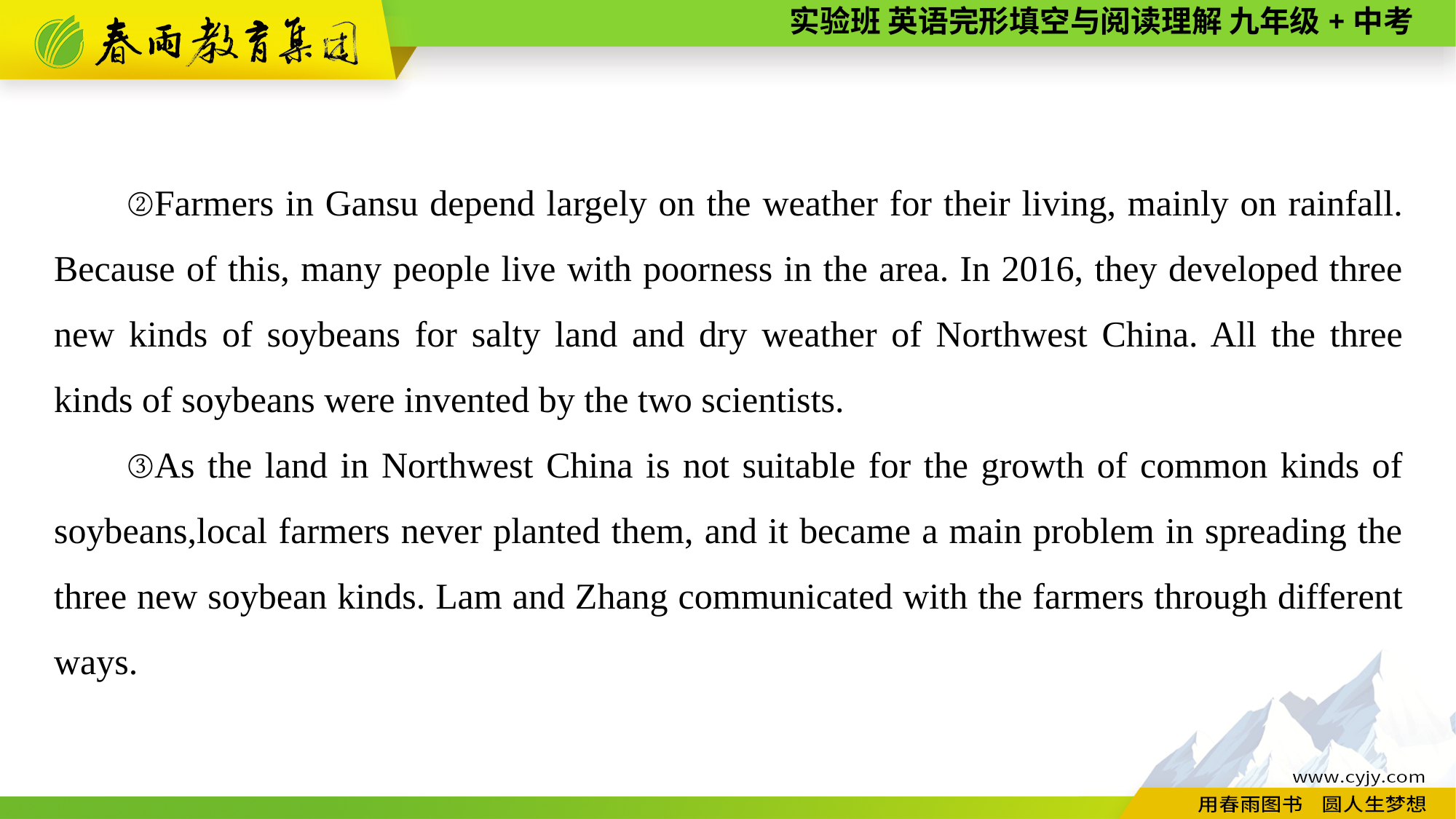

②Farmers in Gansu depend largely on the weather for their living, mainly on rainfall. Because of this, many people live with poorness in the area. In 2016, they developed three new kinds of soybeans for salty land and dry weather of Northwest China. All the three kinds of soybeans were invented by the two scientists.
③As the land in Northwest China is not suitable for the growth of common kinds of soybeans,local farmers never planted them, and it became a main problem in spreading the three new soybean kinds. Lam and Zhang communicated with the farmers through different ways.